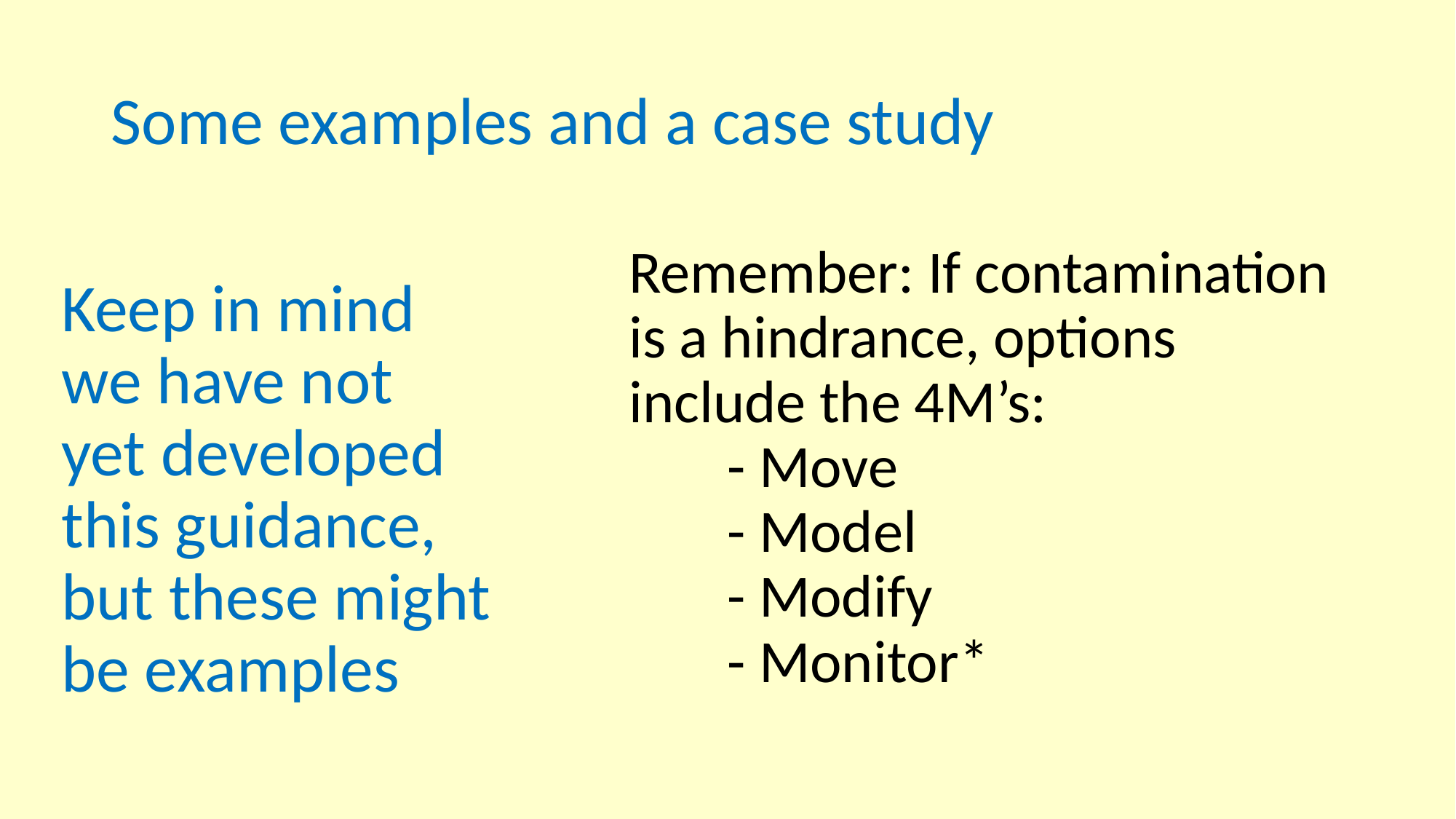

Some examples and a case study
# Remember: If contamination is a hindrance, options include the 4M’s: - Move - Model - Modify - Monitor*
Keep in mind we have not yet developed this guidance, but these might be examples